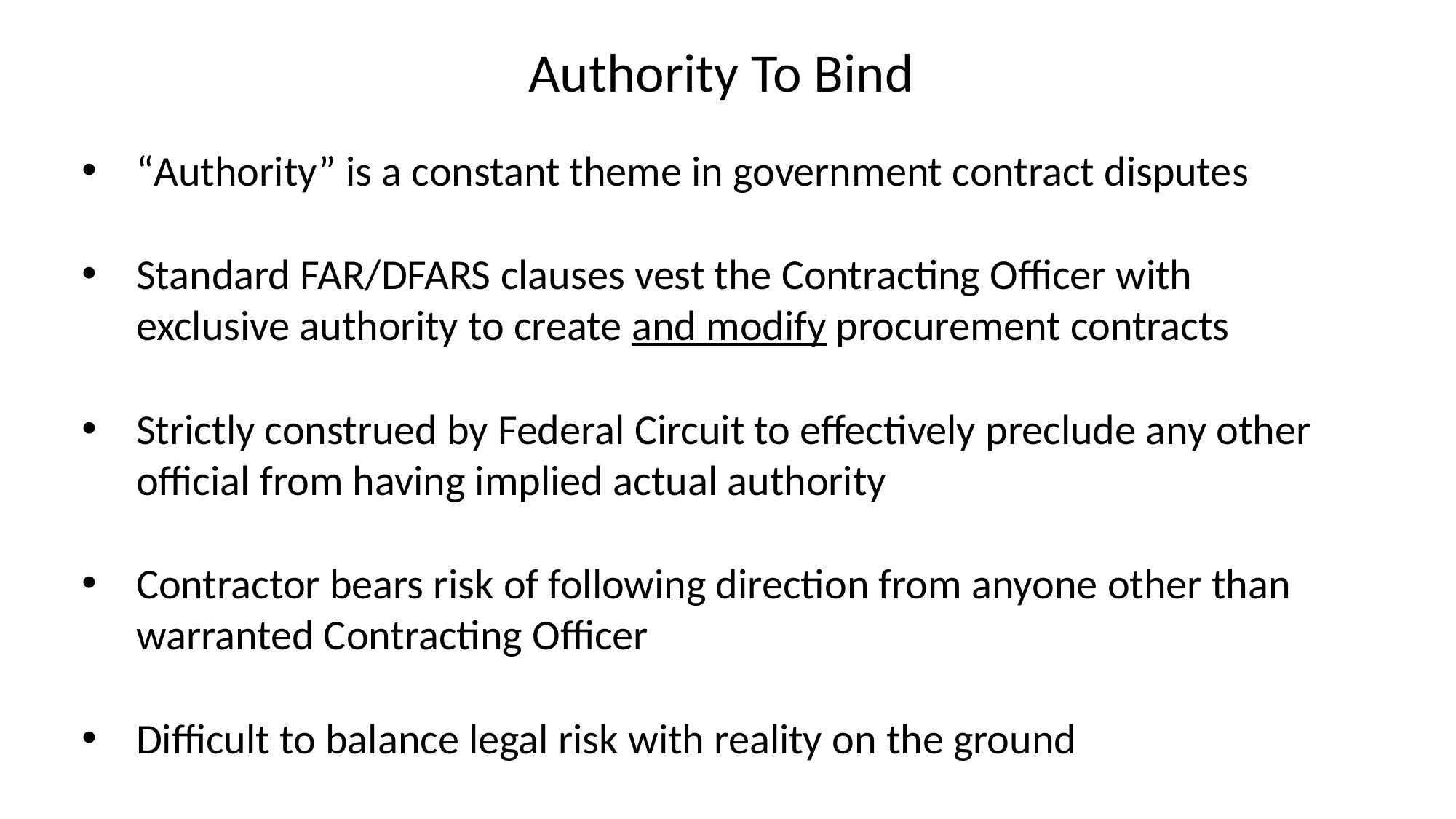

Authority To Bind
“Authority” is a constant theme in government contract disputes
Standard FAR/DFARS clauses vest the Contracting Officer with exclusive authority to create and modify procurement contracts
Strictly construed by Federal Circuit to effectively preclude any other official from having implied actual authority
Contractor bears risk of following direction from anyone other than warranted Contracting Officer
Difficult to balance legal risk with reality on the ground